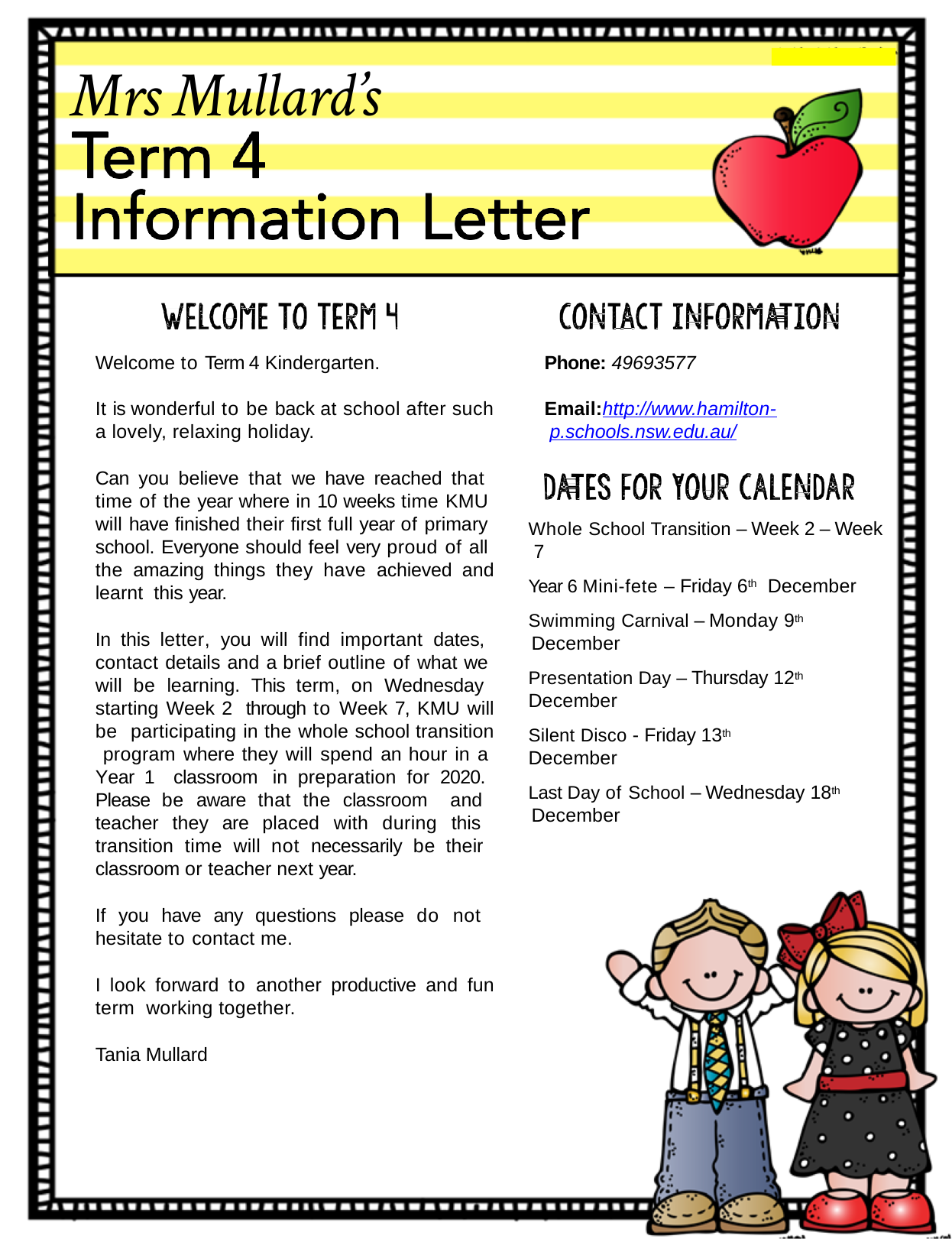

# Mrs Mullard’s

Welcome to Term 4 Kindergarten.
It is wonderful to be back at school after such a lovely, relaxing holiday.

Can you believe that we have reached that  time of the year where in 10 weeks time KMU  will have finished their first full year of primary  school. Everyone should feel very proud of all  the amazing things they have achieved and learnt  this year.

In this letter, you will find important dates,  contact details and a brief outline of what we  will be learning. This term, on Wednesday  starting Week 2  through to Week 7, KMU will be  participating in the whole school transition  program where they will spend an hour in a  Year 1  classroom in preparation for 2020.  Please be aware that the classroom  and  teacher they are placed with during this  transition time will not necessarily be their  classroom or teacher next year.

If you have any questions please do not  hesitate to contact me.

I look forward to another productive and fun term  working together.

Tania Mullard
Phone: 49693577
Email:http://www.hamilton-  p.schools.nsw.edu.au/

Whole School Transition – Week 2 – Week  7
Year 6 Mini-fete – Friday 6th  December
Swimming Carnival – Monday 9th  December
Presentation Day – Thursday 12th  December
Silent Disco - Friday 13th December
Last Day of School – Wednesday 18th  December